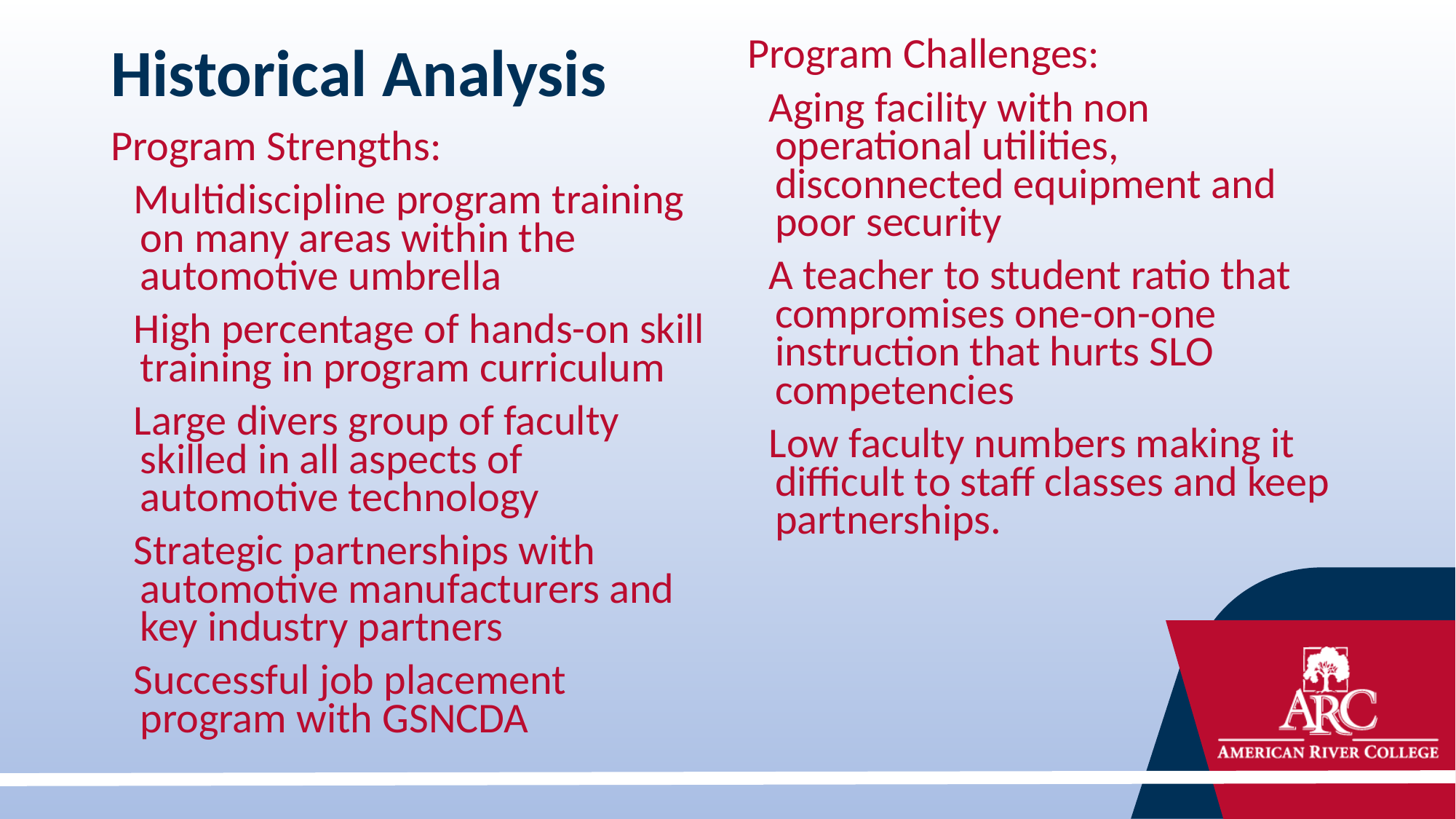

Program Challenges:
Aging facility with non operational utilities, disconnected equipment and poor security
A teacher to student ratio that compromises one-on-one instruction that hurts SLO competencies
Low faculty numbers making it difficult to staff classes and keep partnerships.

# Historical Analysis
Program Strengths:
Multidiscipline program training on many areas within the automotive umbrella
High percentage of hands-on skill training in program curriculum
Large divers group of faculty skilled in all aspects of automotive technology
Strategic partnerships with automotive manufacturers and key industry partners
Successful job placement program with GSNCDA